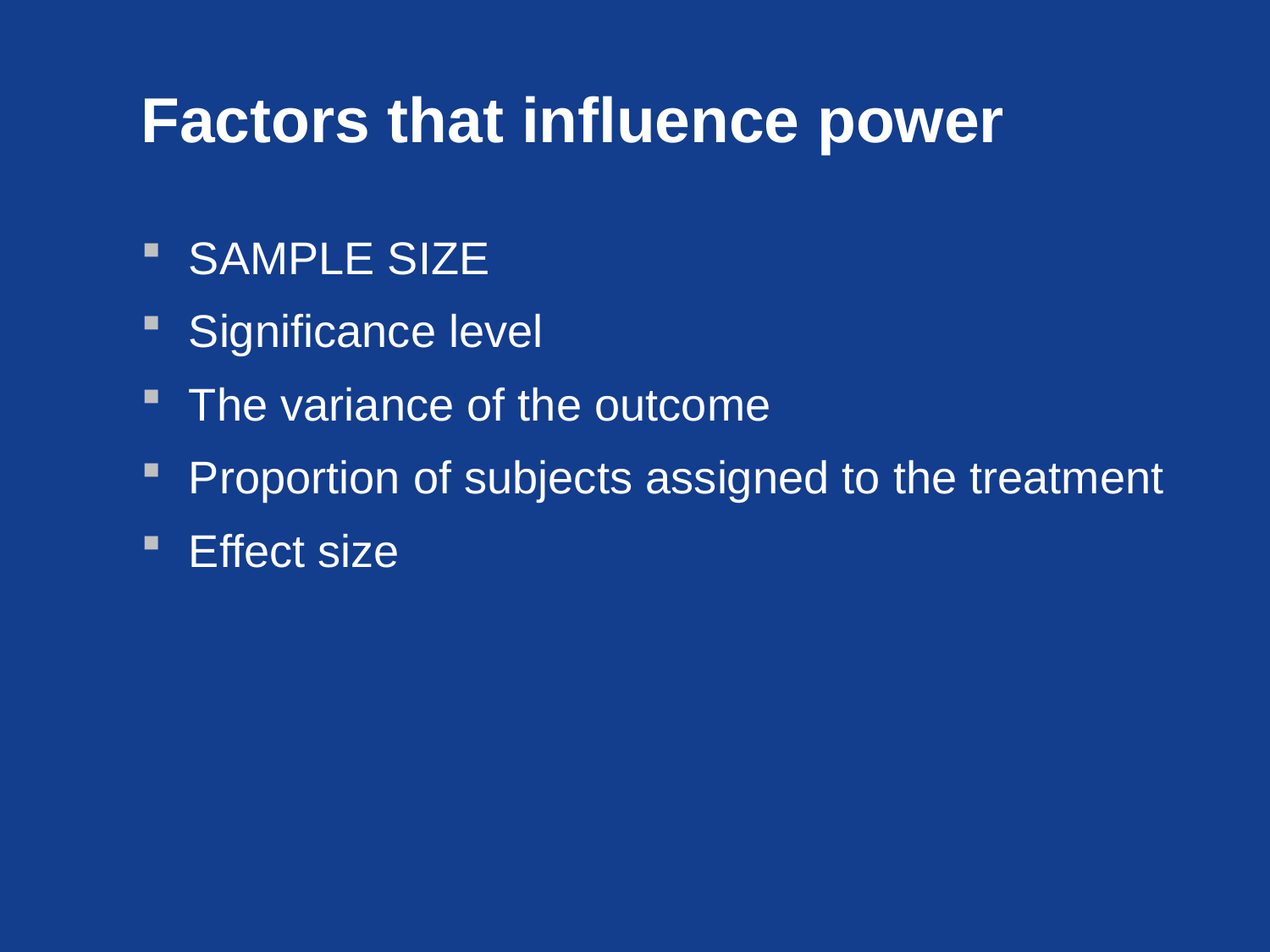

# Factors that influence power
SAMPLE SIZE
Significance level
The variance of the outcome
Proportion of subjects assigned to the treatment
Effect size